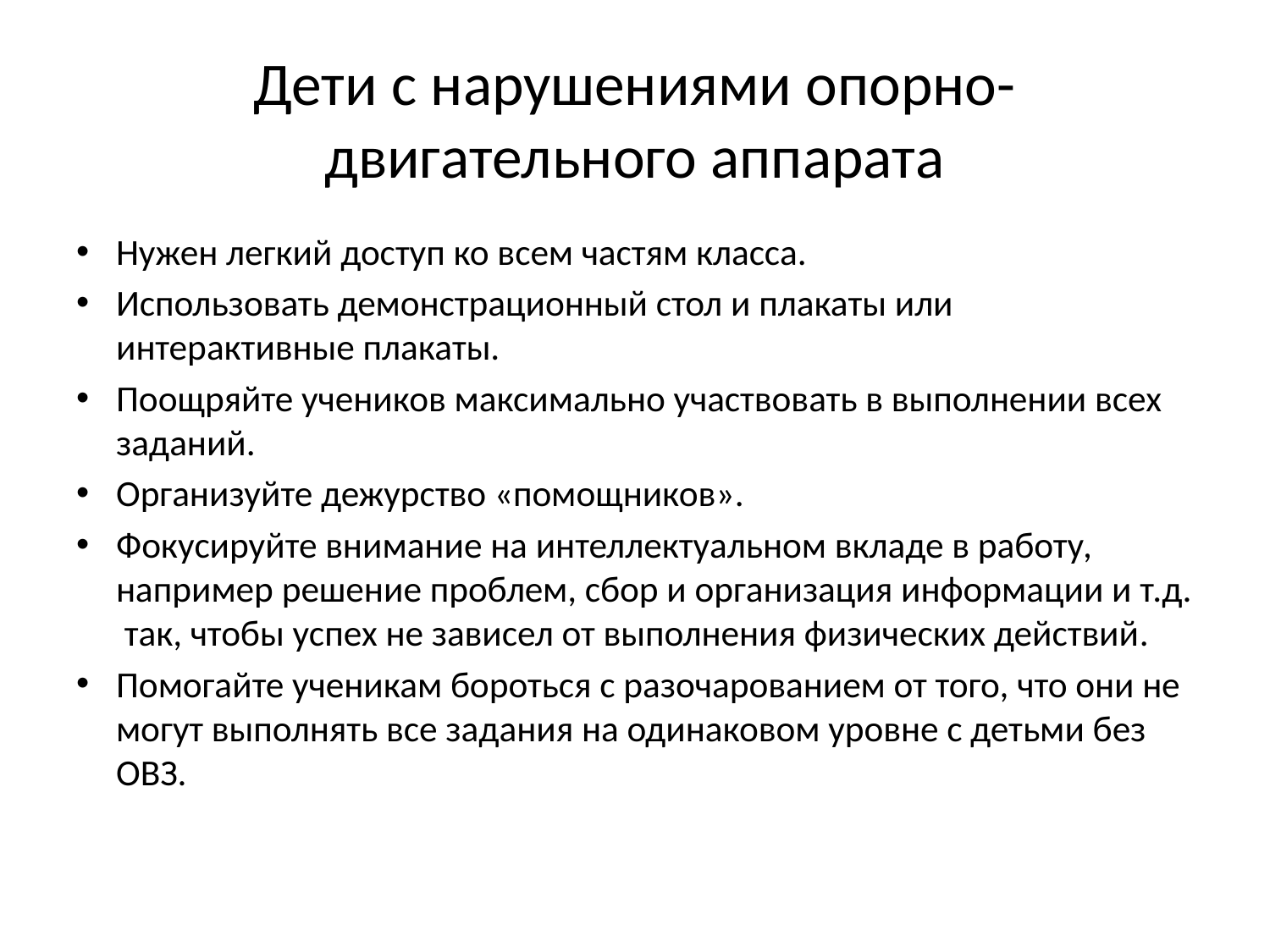

# Дети с нарушениями опорно-двигательного аппарата
Нужен легкий доступ ко всем частям класса.
Использовать демонстрационный стол и плакаты или интерактивные плакаты.
Поощряйте учеников максимально участвовать в выполнении всех заданий.
Организуйте дежурство «помощников».
Фокусируйте внимание на интеллектуальном вкладе в работу, например решение проблем, сбор и организация информации и т.д.  так, чтобы успех не зависел от выполнения физических действий.
Помогайте ученикам бороться с разочарованием от того, что они не могут выполнять все задания на одинаковом уровне с детьми без ОВЗ.